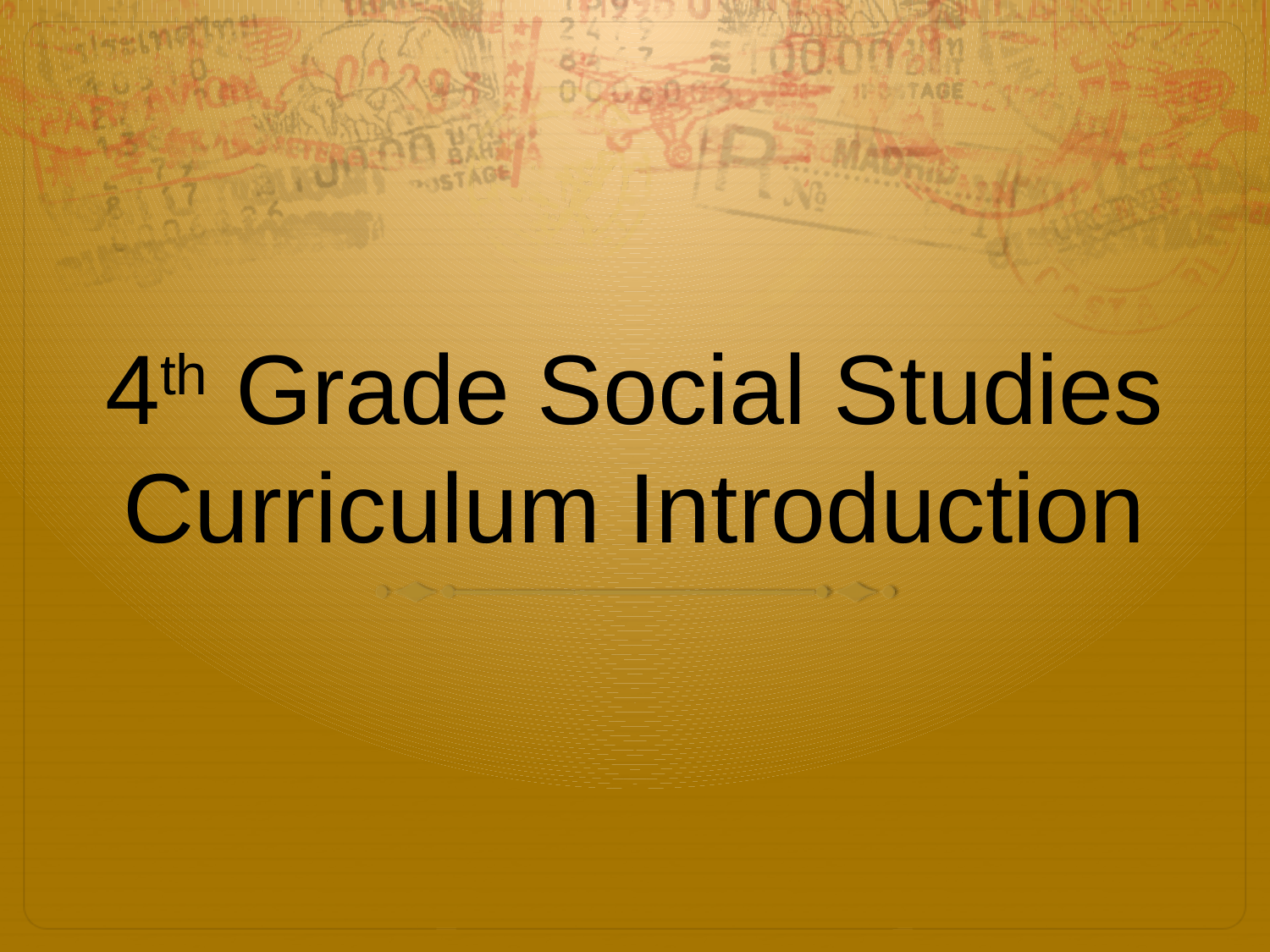

# 4th Grade Social Studies Curriculum Introduction